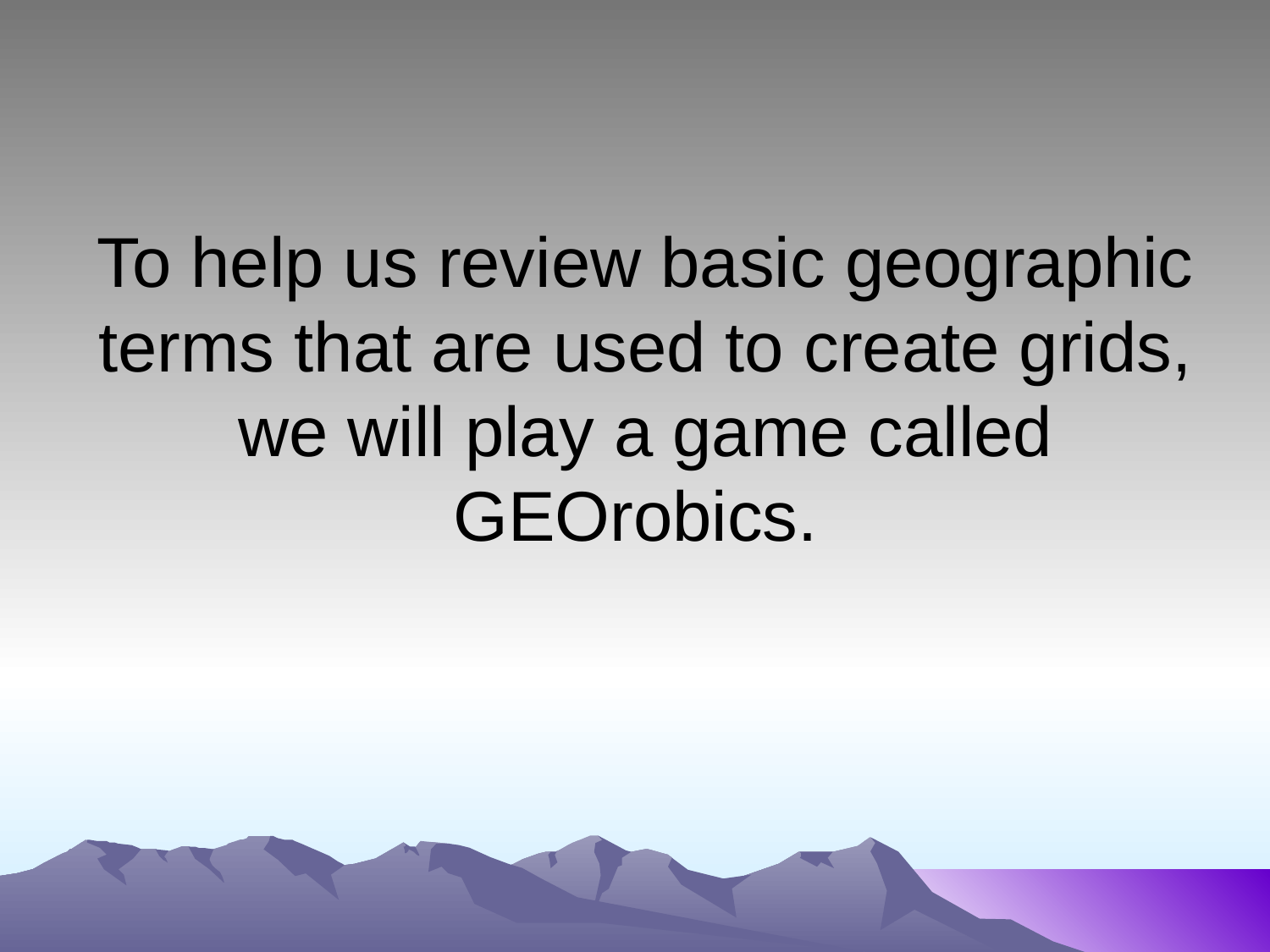

# To help us review basic geographic terms that are used to create grids, we will play a game called GEOrobics.